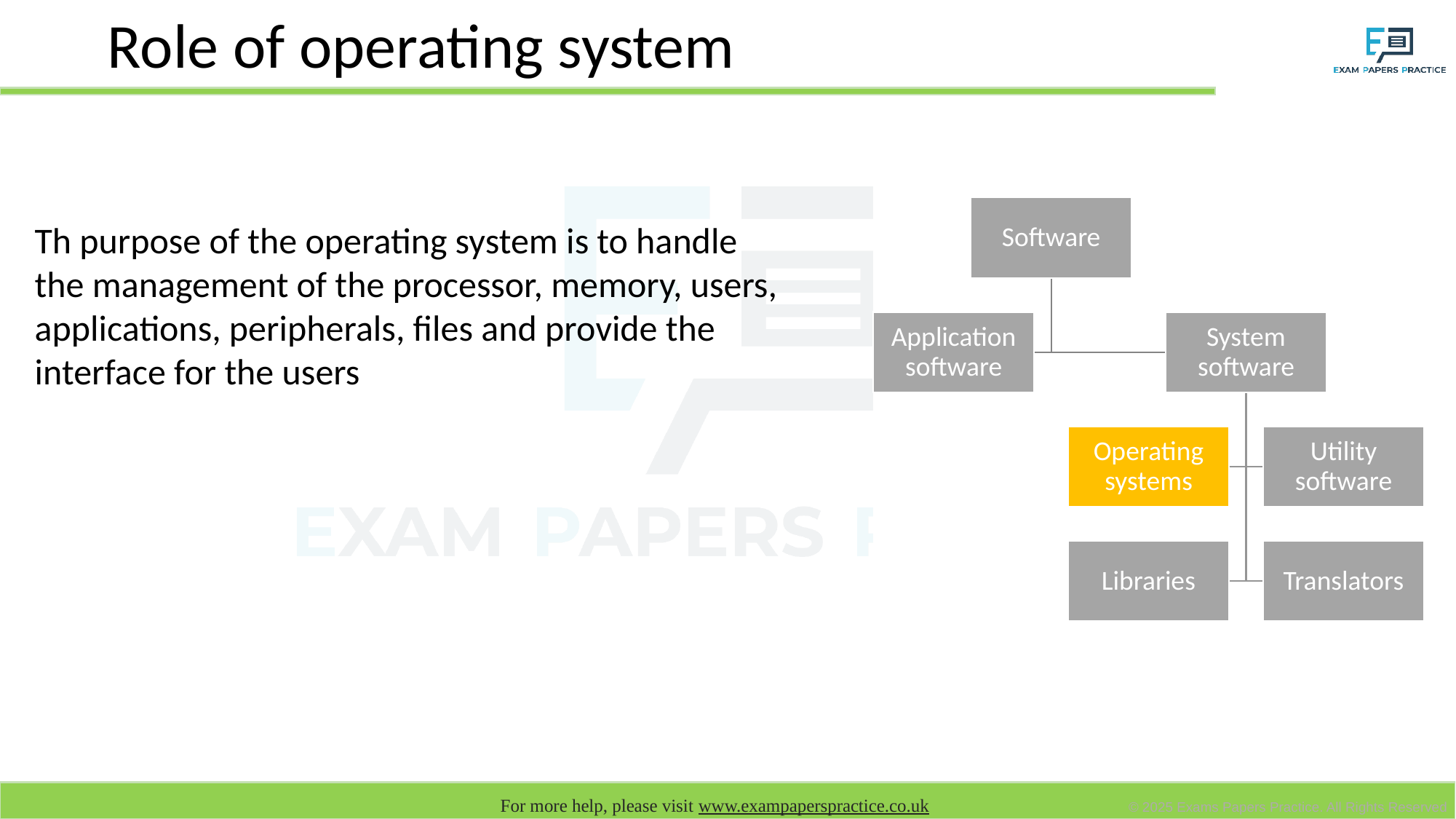

# Role of operating system
Software
Application software
System software
Operating systems
Utility software
Libraries
Translators
Th purpose of the operating system is to handle the management of the processor, memory, users, applications, peripherals, files and provide the interface for the users